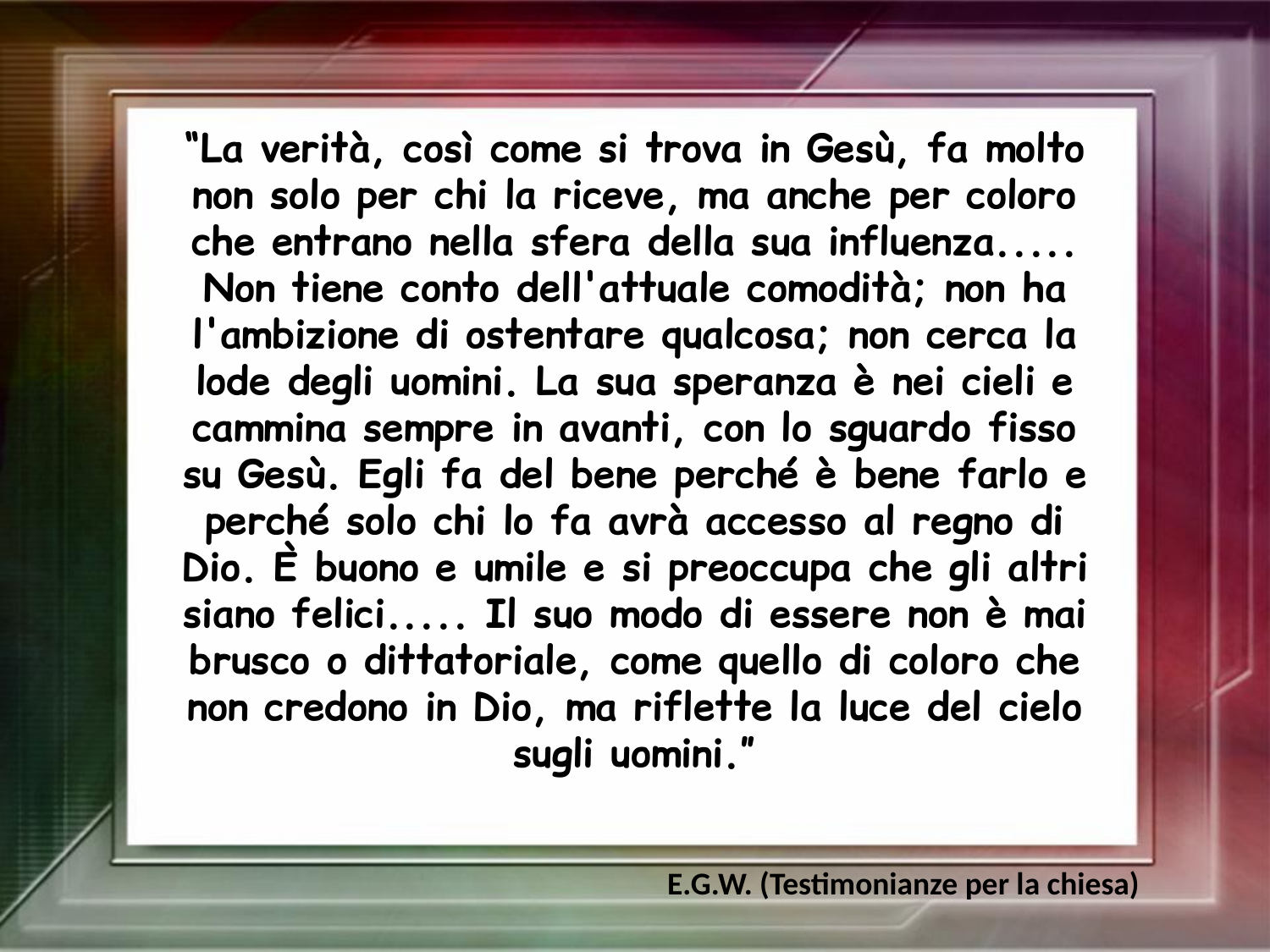

“La verità, così come si trova in Gesù, fa molto non solo per chi la riceve, ma anche per coloro che entrano nella sfera della sua influenza..... Non tiene conto dell'attuale comodità; non ha l'ambizione di ostentare qualcosa; non cerca la lode degli uomini. La sua speranza è nei cieli e cammina sempre in avanti, con lo sguardo fisso su Gesù. Egli fa del bene perché è bene farlo e perché solo chi lo fa avrà accesso al regno di Dio. È buono e umile e si preoccupa che gli altri siano felici..... Il suo modo di essere non è mai brusco o dittatoriale, come quello di coloro che non credono in Dio, ma riflette la luce del cielo sugli uomini.”
E.G.W. (Testimonianze per la chiesa)